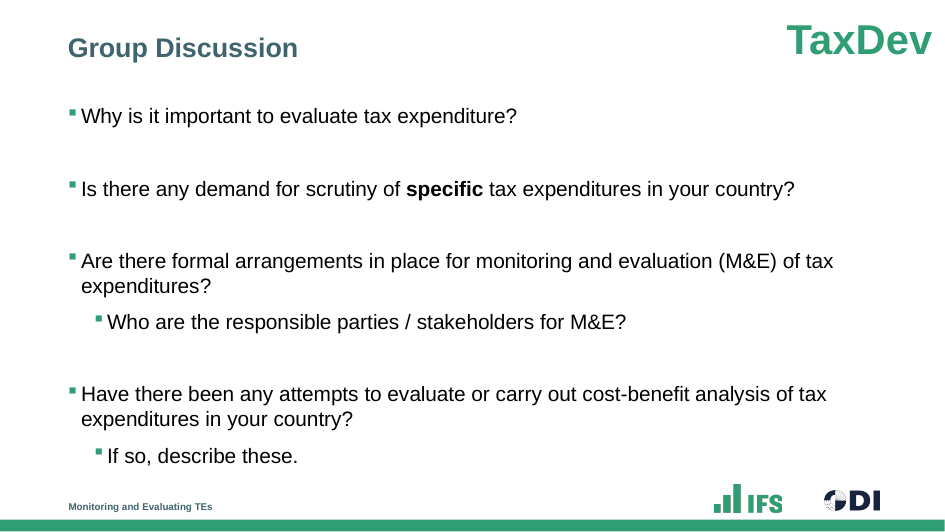

# Group Discussion
Why is it important to evaluate tax expenditure?

Is there any demand for scrutiny of specific tax expenditures in your country?

Are there formal arrangements in place for monitoring and evaluation (M&E) of tax expenditures?
Who are the responsible parties / stakeholders for M&E?

Have there been any attempts to evaluate or carry out cost-benefit analysis of tax expenditures in your country?
If so, describe these.
Monitoring and Evaluating TEs